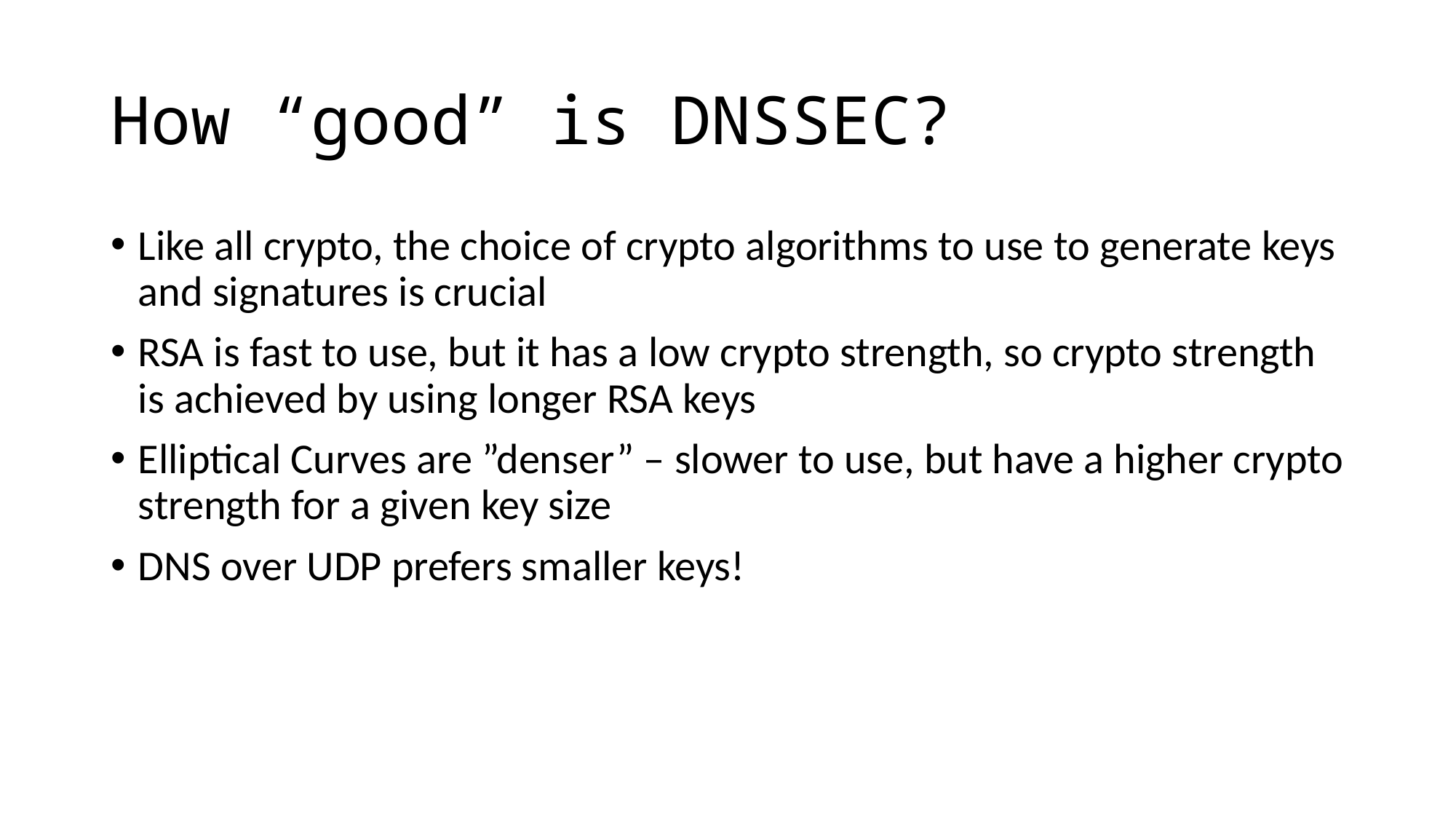

# How “good” is DNSSEC?
Like all crypto, the choice of crypto algorithms to use to generate keys and signatures is crucial
RSA is fast to use, but it has a low crypto strength, so crypto strength is achieved by using longer RSA keys
Elliptical Curves are ”denser” – slower to use, but have a higher crypto strength for a given key size
DNS over UDP prefers smaller keys!